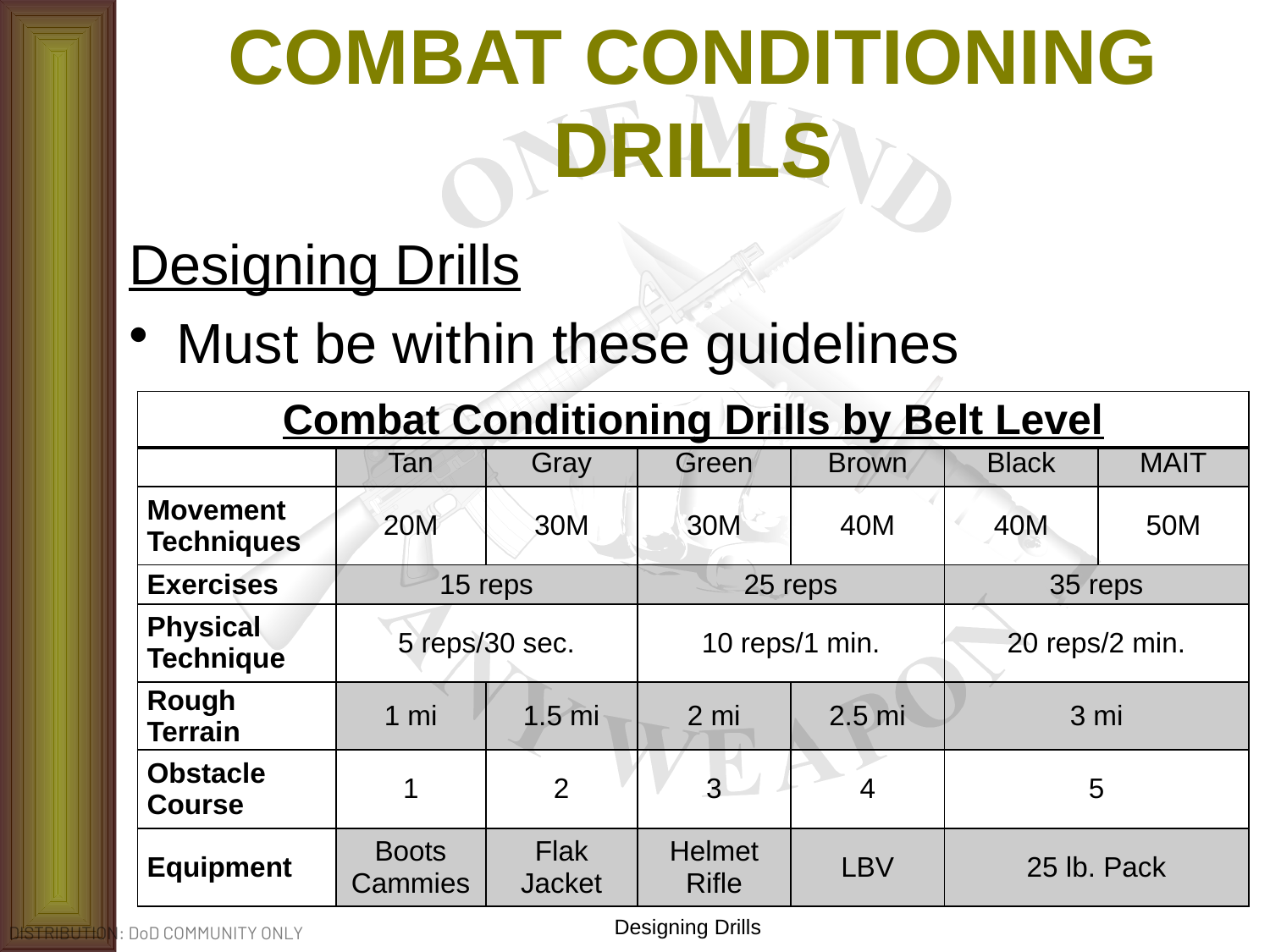

# COMBAT CONDITIONING DRILLS
Designing Drills
Must be within these guidelines
| Combat Conditioning Drills by Belt Level |  |  |  |  |  |  |
| --- | --- | --- | --- | --- | --- | --- |
|  | Tan | Gray | Green | Brown | Black | MAIT |
| Movement Techniques | 20M | 30M | 30M | 40M | 40M | 50M |
| Exercises | 15 reps |  | 25 reps |  | 35 reps |  |
| Physical Technique | 5 reps/30 sec. |  | 10 reps/1 min. |  | 20 reps/2 min. |  |
| Rough Terrain | 1 mi | 1.5 mi | 2 mi | 2.5 mi | 3 mi |  |
| Obstacle Course | 1 | 2 | 3 | 4 | 5 |  |
| Equipment | Boots Cammies | Flak Jacket | Helmet Rifle | LBV | 25 lb. Pack |  |
Designing Drills